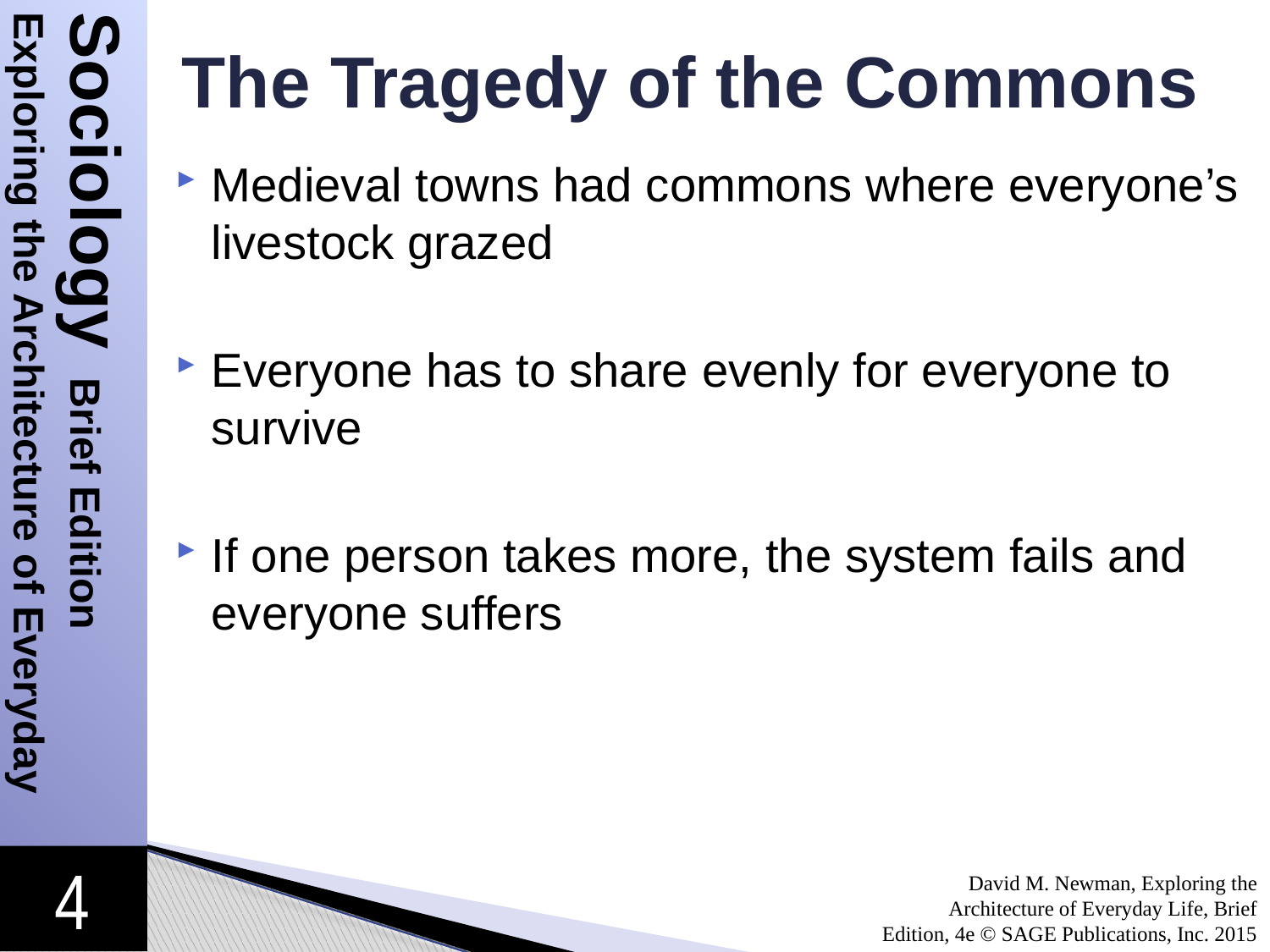

# The Tragedy of the Commons
Medieval towns had commons where everyone’s livestock grazed

Everyone has to share evenly for everyone to survive

If one person takes more, the system fails and everyone suffers
David M. Newman, Exploring the Architecture of Everyday Life, Brief Edition, 4e © SAGE Publications, Inc. 2015